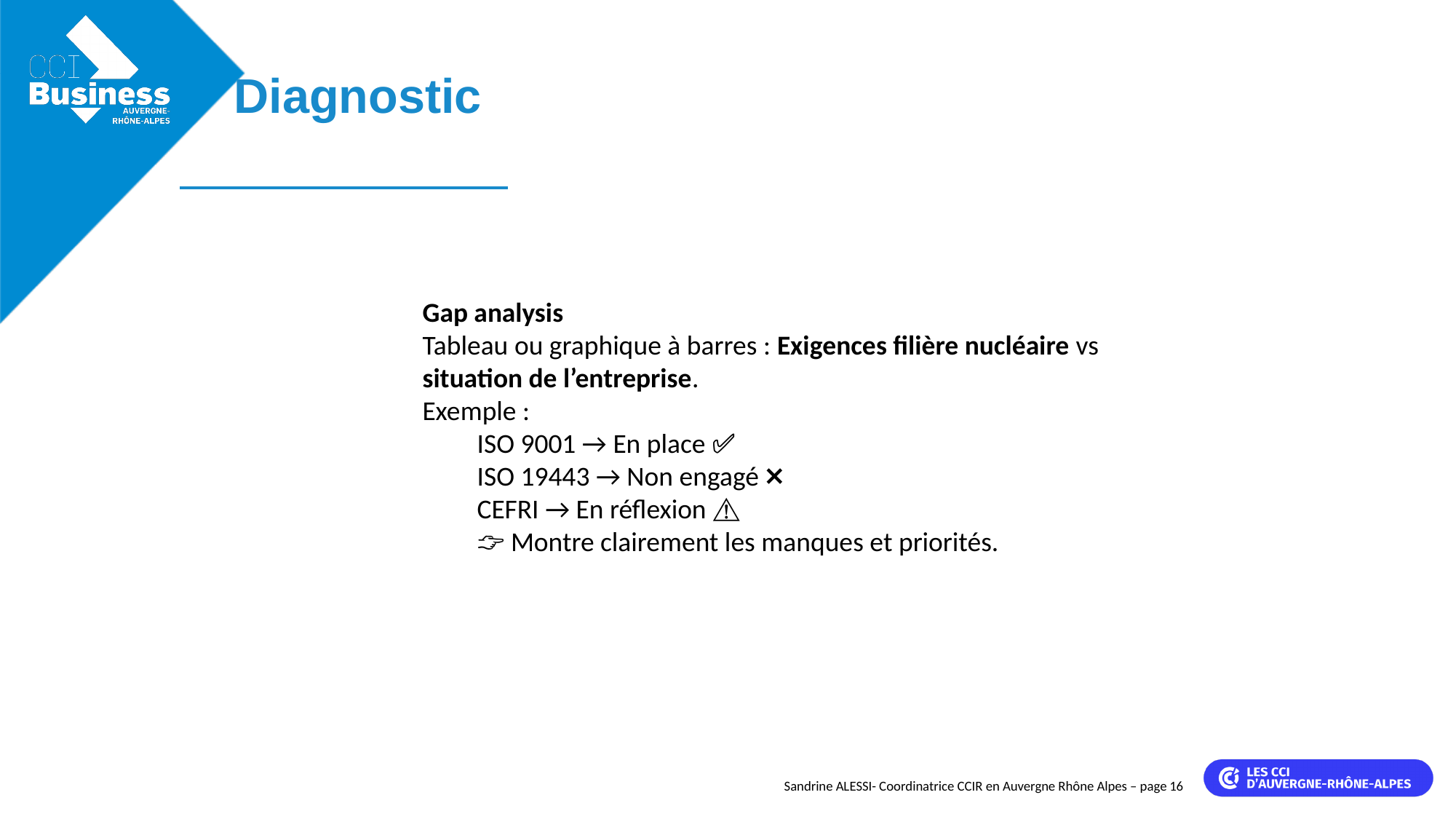

Diagnostic
Gap analysis
Tableau ou graphique à barres : Exigences filière nucléaire vs situation de l’entreprise.
Exemple :
ISO 9001 → En place ✅
ISO 19443 → Non engagé ❌
CEFRI → En réflexion ⚠️
👉 Montre clairement les manques et priorités.

Sandrine ALESSI- Coordinatrice CCIR en Auvergne Rhône Alpes – page 16